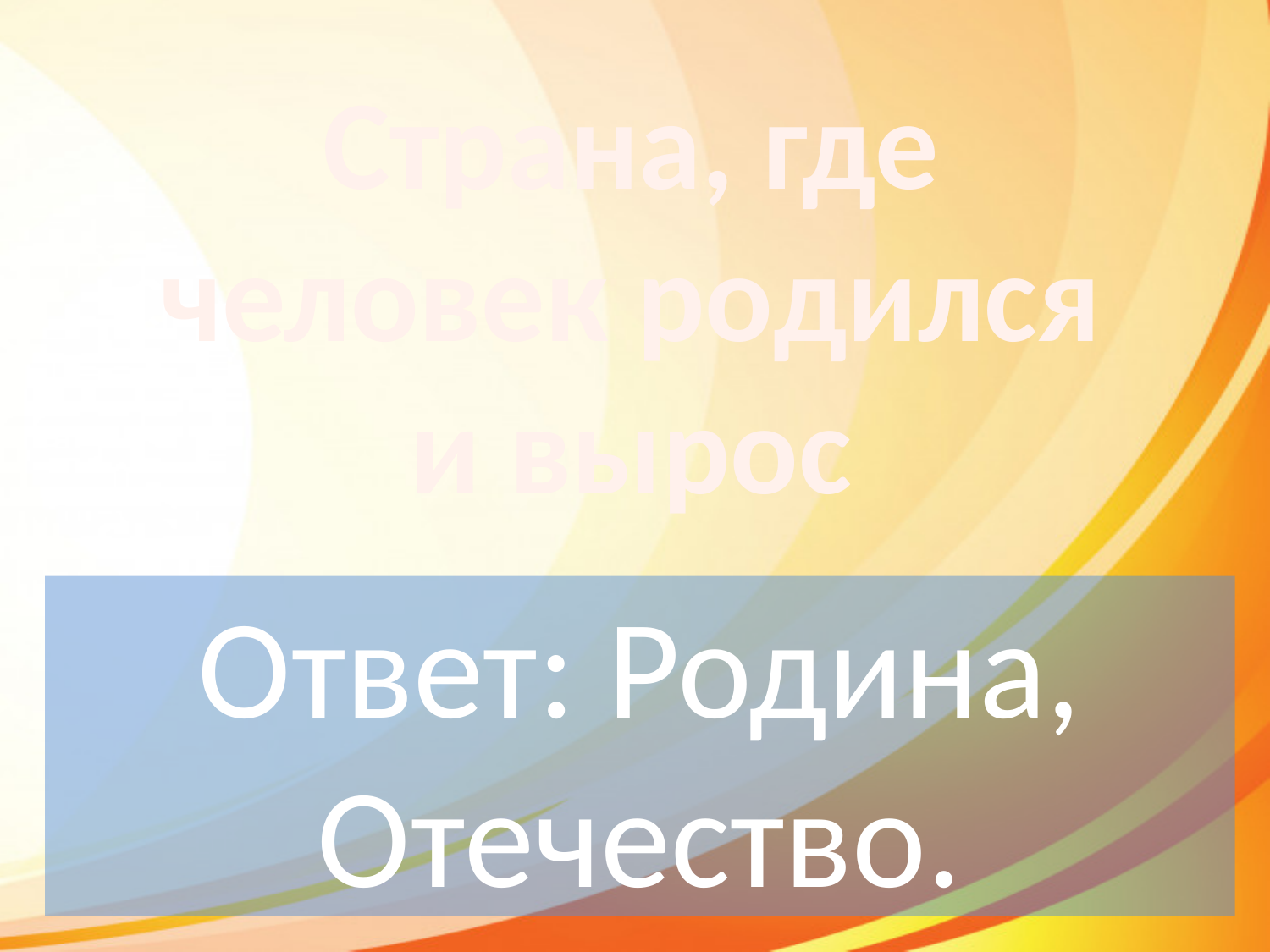

Страна, где человек родился и вырос
Ответ: Родина, Отечество.